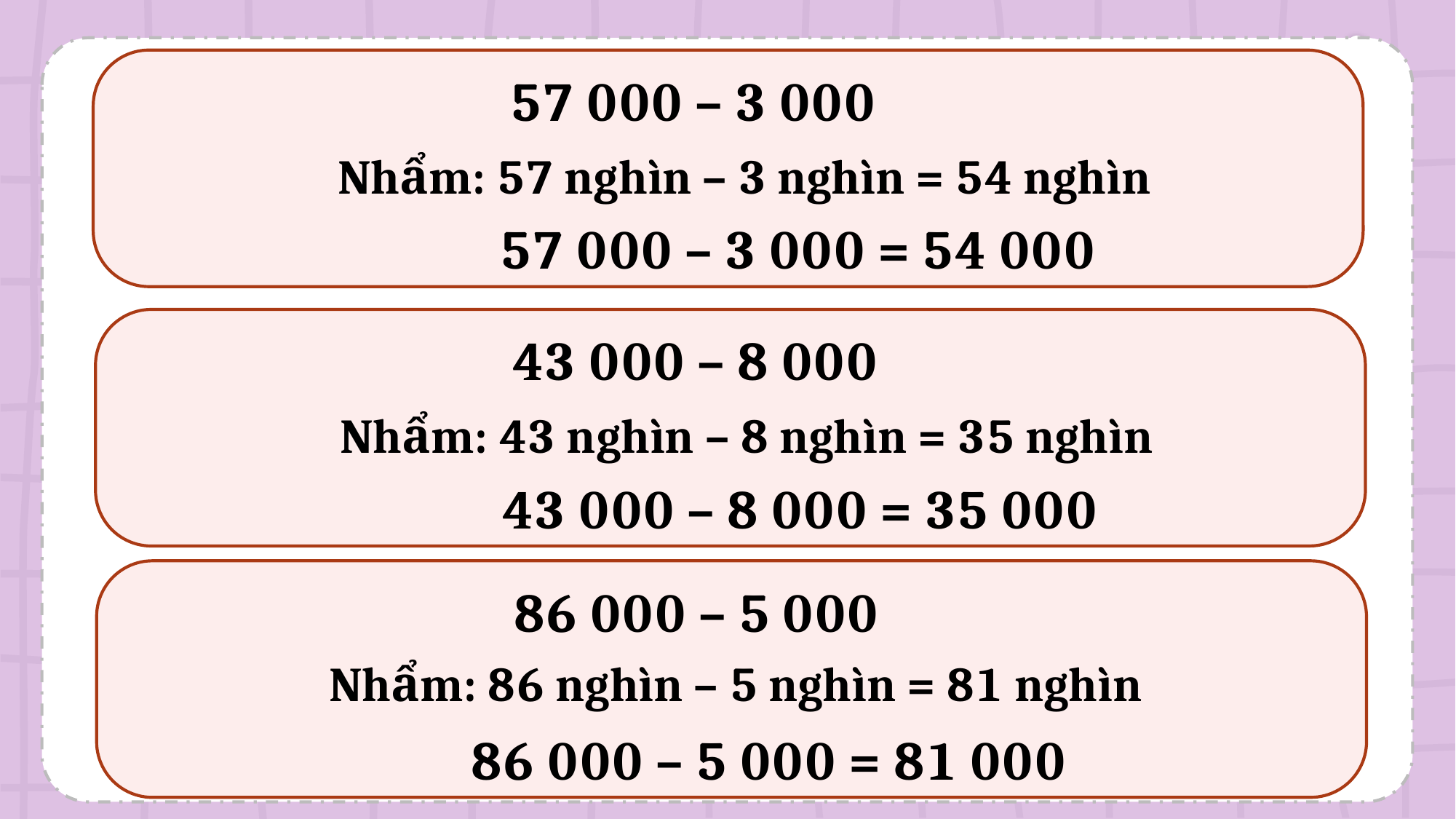

57 000 – 3 000
Nhẩm: 57 nghìn – 3 nghìn = 54 nghìn
 57 000 – 3 000 = 54 000

43 000 – 8 000
Nhẩm: 43 nghìn – 8 nghìn = 35 nghìn
 43 000 – 8 000 = 35 000

86 000 – 5 000
Nhẩm: 86 nghìn – 5 nghìn = 81 nghìn
 86 000 – 5 000 = 81 000